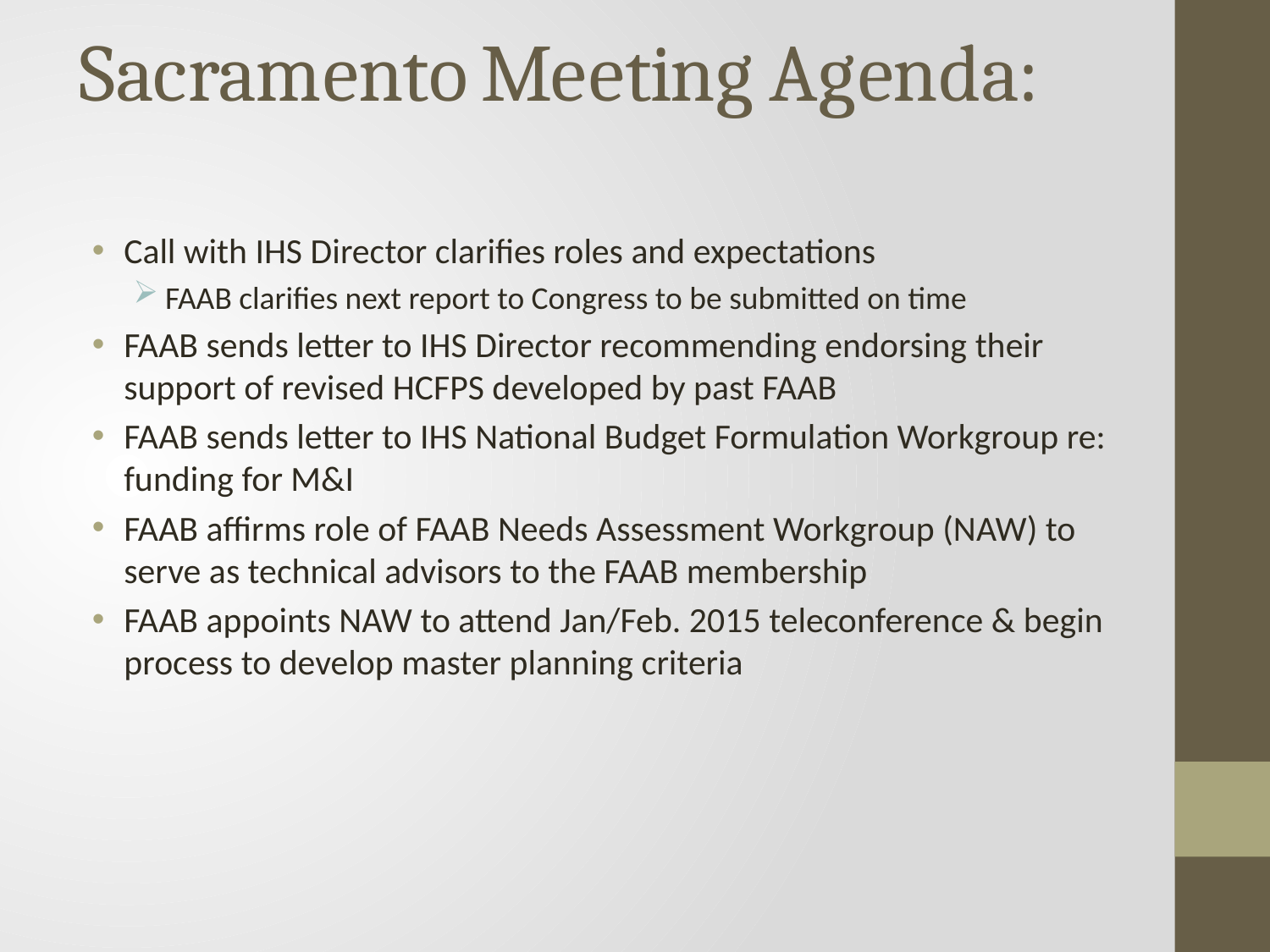

# Sacramento Meeting Agenda:
Call with IHS Director clarifies roles and expectations
FAAB clarifies next report to Congress to be submitted on time
FAAB sends letter to IHS Director recommending endorsing their support of revised HCFPS developed by past FAAB
FAAB sends letter to IHS National Budget Formulation Workgroup re: funding for M&I
FAAB affirms role of FAAB Needs Assessment Workgroup (NAW) to serve as technical advisors to the FAAB membership
FAAB appoints NAW to attend Jan/Feb. 2015 teleconference & begin process to develop master planning criteria